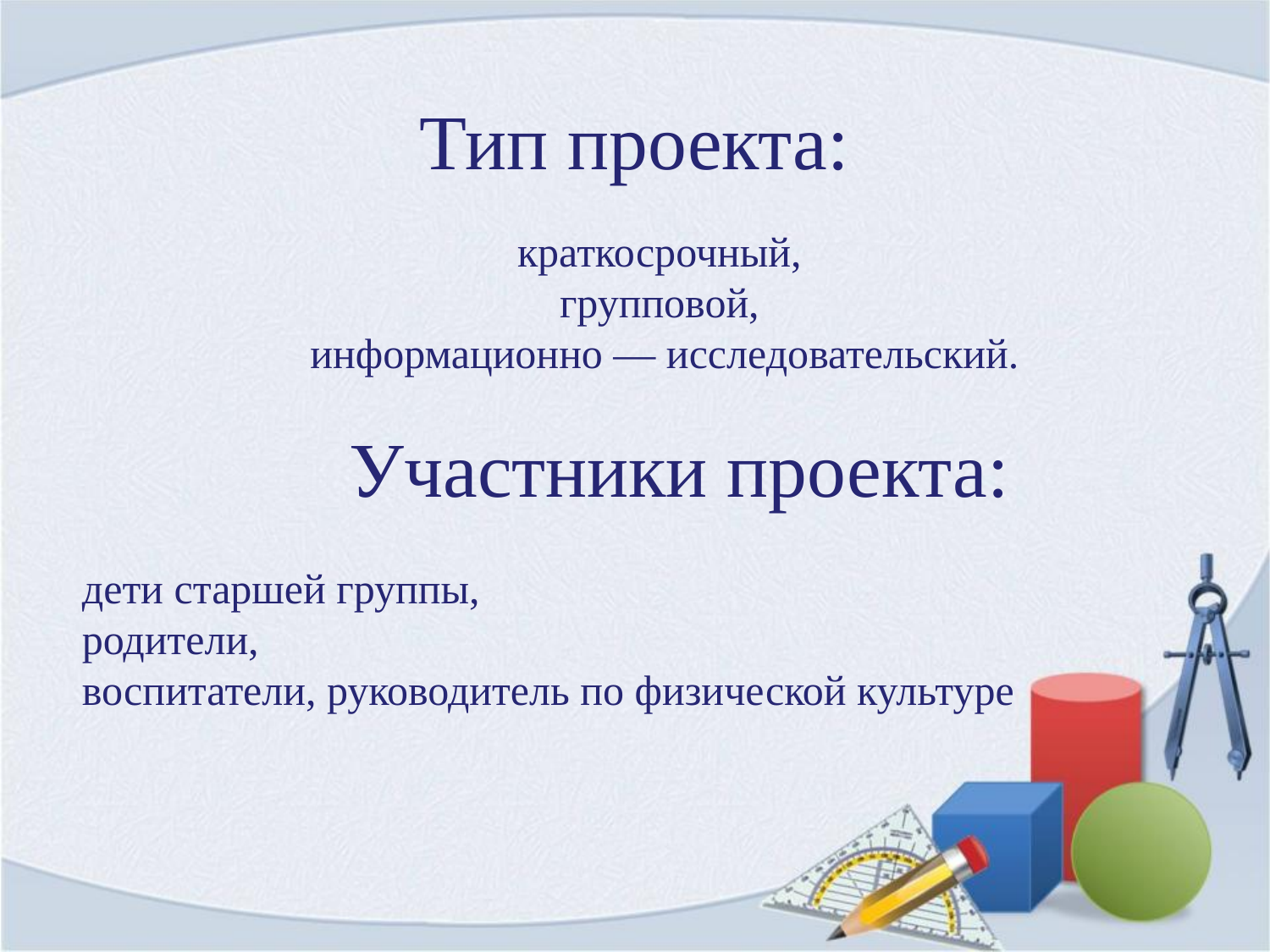

# Тип проекта:
краткосрочный,
групповой,
информационно — исследовательский.
Участники проекта:
дети старшей группы,
родители,
воспитатели, руководитель по физической культуре